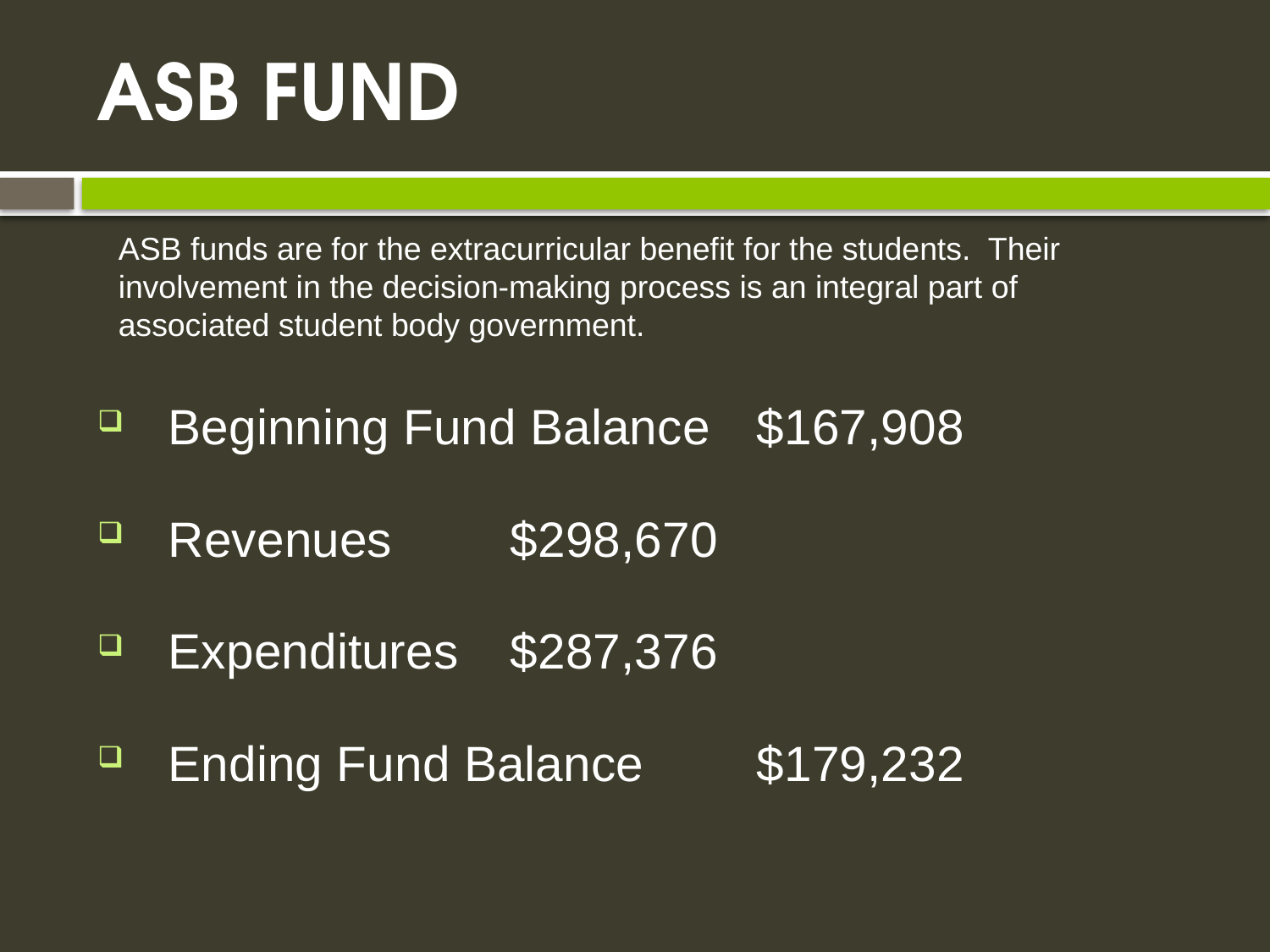

# ASB FUND
ASB funds are for the extracurricular benefit for the students.  Their involvement in the decision-making process is an integral part of associated student body government.

  Beginning Fund Balance		$167,908

  Revenues				$298,670

  Expenditures				$287,376

  Ending Fund Balance			$179,232